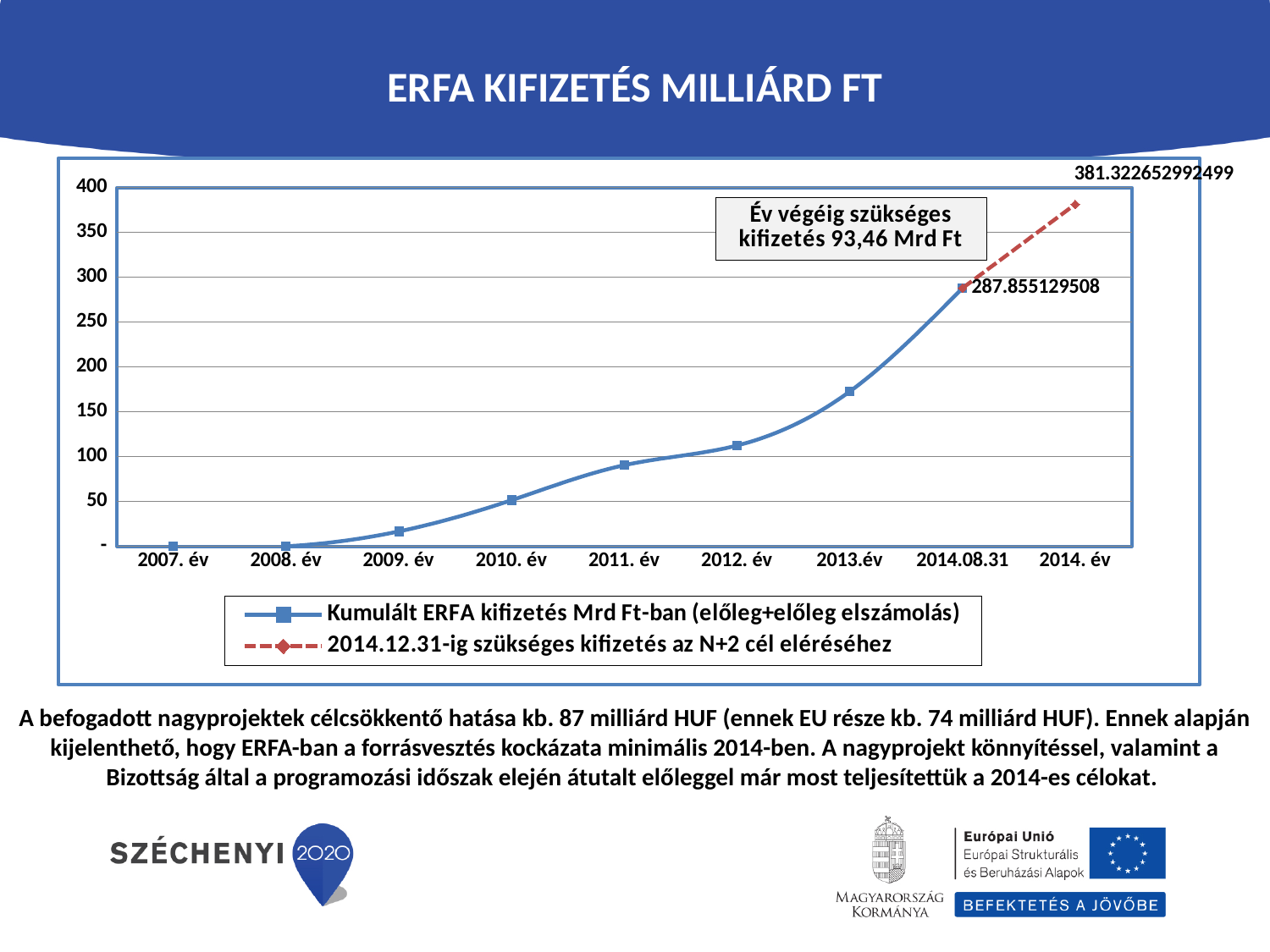

# ERFA kifizetés milliárd ft

### Chart

| Category | Kumulált ERFA kifizetés Mrd Ft-ban (előleg+előleg elszámolás) | 2014.12.31-ig szükséges kifizetés az N+2 cél eléréséhez |
|---|---|---|
| 2007. év | 0.0 | None |
| 2008. év | 0.0 | None |
| 2009. év | 16.516050018000012 | None |
| 2010. év | 51.35427017399998 | None |
| 2011. év | 90.35806534299991 | None |
| 2012. év | 112.33081485199995 | None |
| 2013.év | 172.54935407899995 | None |
| 2014.08.31 | 287.85512950799983 | 287.85512950799983 |
| 2014. év | None | 381.3226529924989 |
A befogadott nagyprojektek célcsökkentő hatása kb. 87 milliárd HUF (ennek EU része kb. 74 milliárd HUF). Ennek alapján kijelenthető, hogy ERFA-ban a forrásvesztés kockázata minimális 2014-ben. A nagyprojekt könnyítéssel, valamint a Bizottság által a programozási időszak elején átutalt előleggel már most teljesítettük a 2014-es célokat.